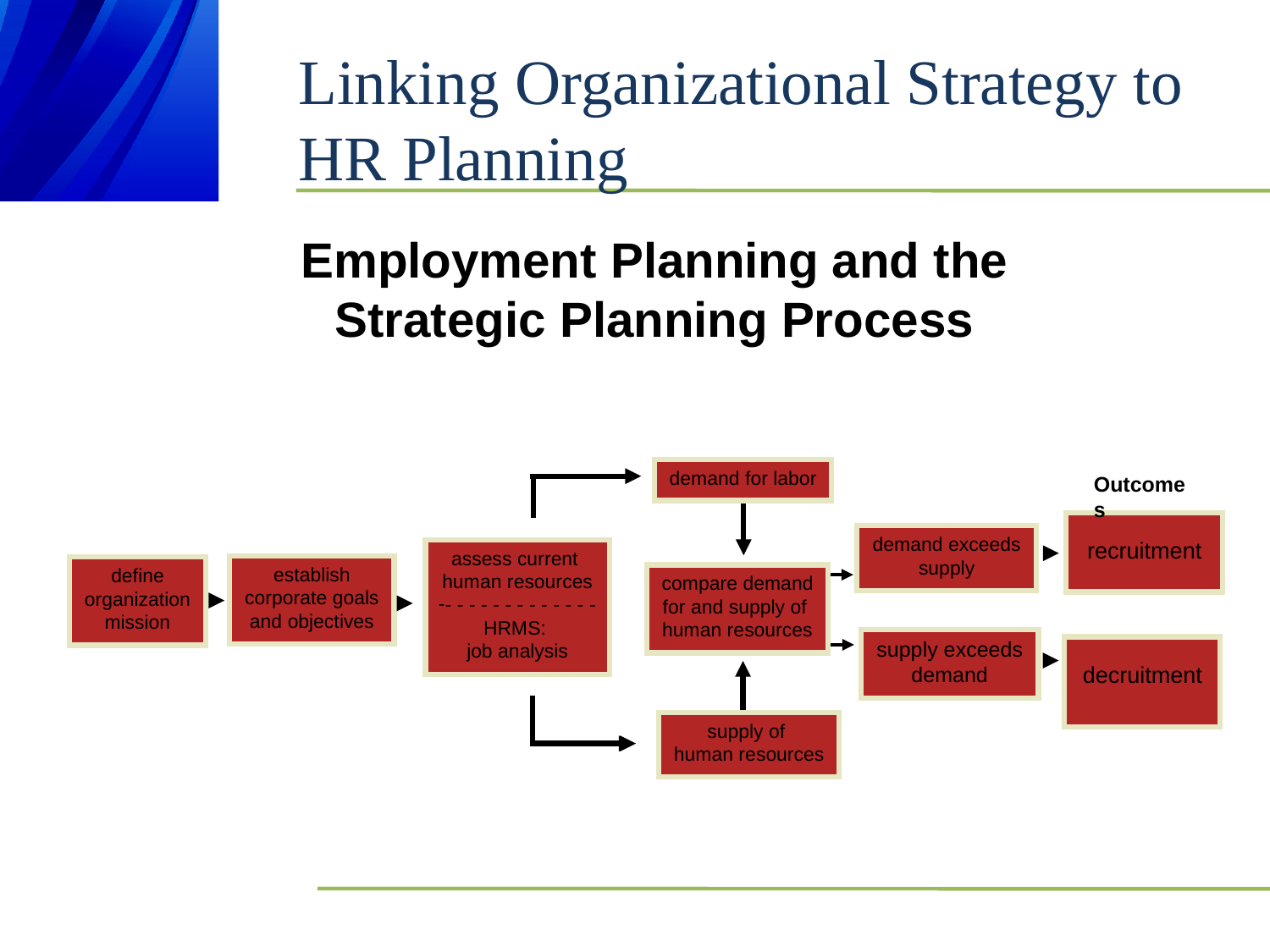

# Linking Organizational Strategy to HR Planning
Employment Planning and the Strategic Planning Process
demand for labor
Outcomes
assess current
human resources
- - - - - - - - - - - - -
HRMS:
job analysis

recruitment

demand exceeds
supply
establish
corporate goals
and objectives
define
organization
mission
compare demand
for and supply of
human resources
supply exceeds
demand

decruitment

supply of
human resources